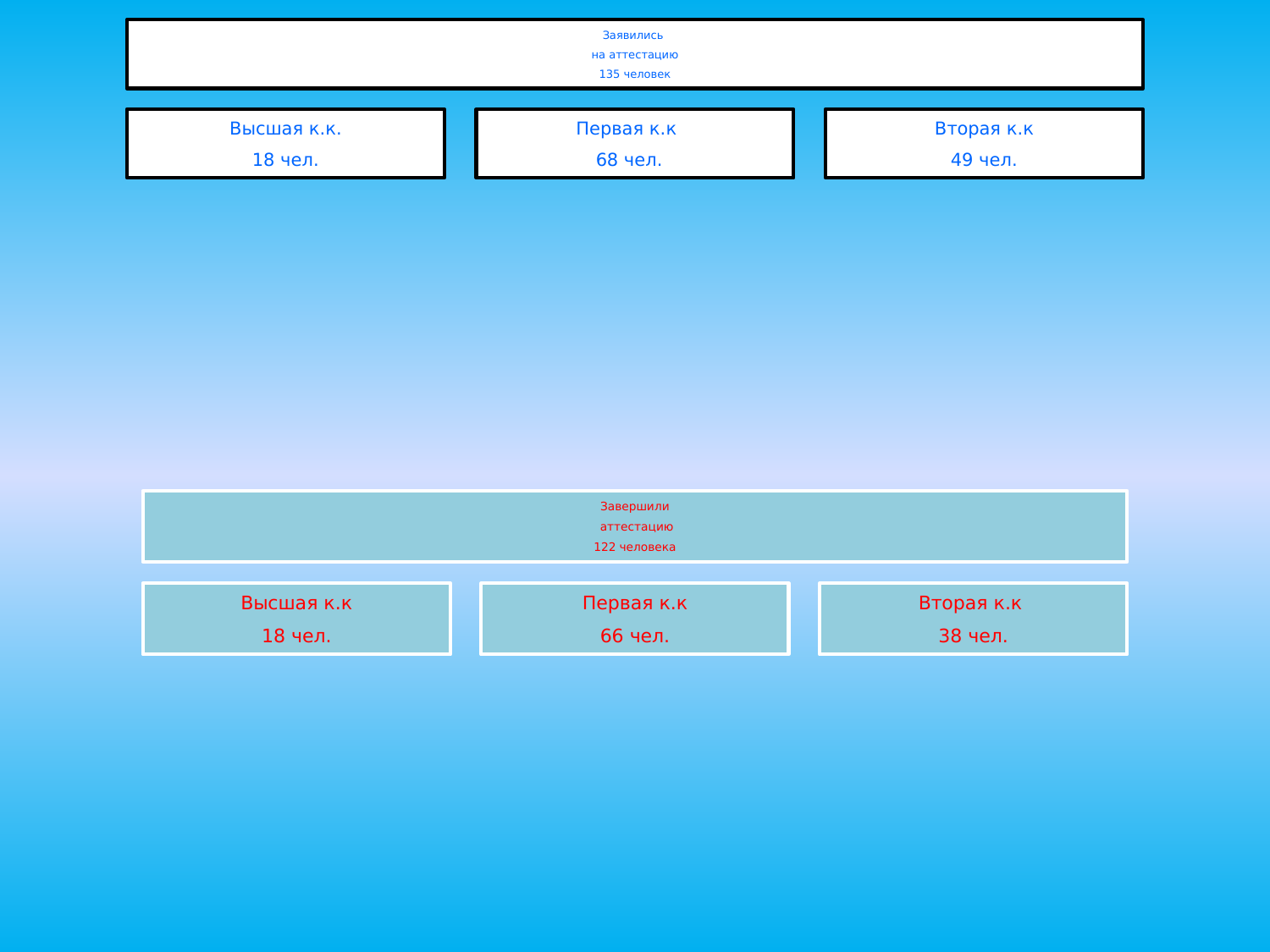

Заявились
на аттестацию
135 человек
Высшая к.к.
18 чел.
Первая к.к
68 чел.
Вторая к.к
49 чел.
Завершили
 аттестацию
122 человека
Высшая к.к
18 чел.
Первая к.к
66 чел.
Вторая к.к
38 чел.